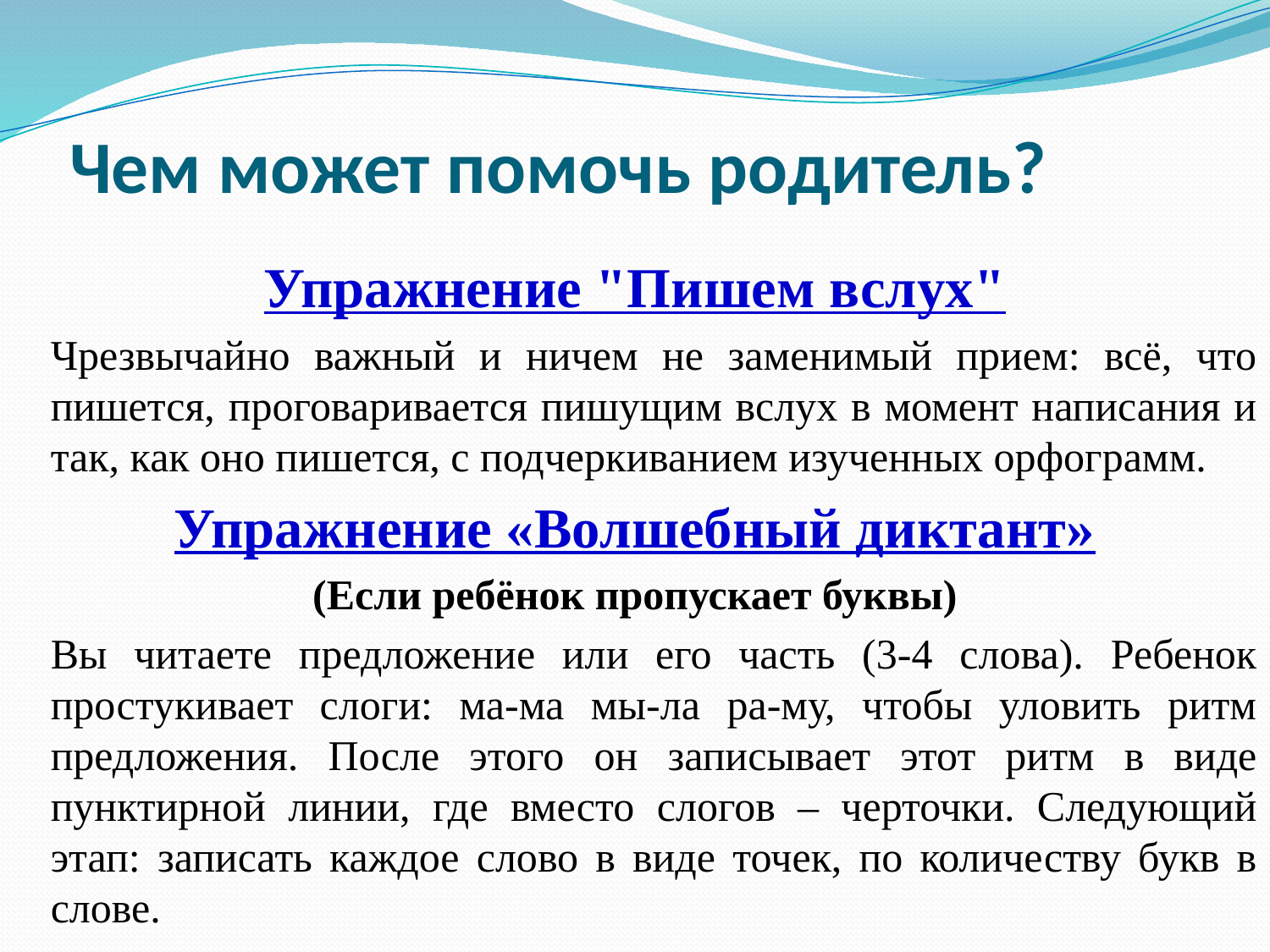

# Чем может помочь родитель?
Упражнение "Пишем вслух"
	Чрезвычайно важный и ничем не заменимый прием: всё, что пишется, проговаривается пишущим вслух в момент написания и так, как оно пишется, с подчеркиванием изученных орфограмм.
Упражнение «Волшебный диктант»
(Если ребёнок пропускает буквы)
	Вы читаете предложение или его часть (3-4 слова). Ребенок простукивает слоги: ма-ма мы-ла ра-му, чтобы уловить ритм предложения. После этого он записывает этот ритм в виде пунктирной линии, где вместо слогов – черточки. Следующий этап: записать каждое слово в виде точек, по количеству букв в слове.